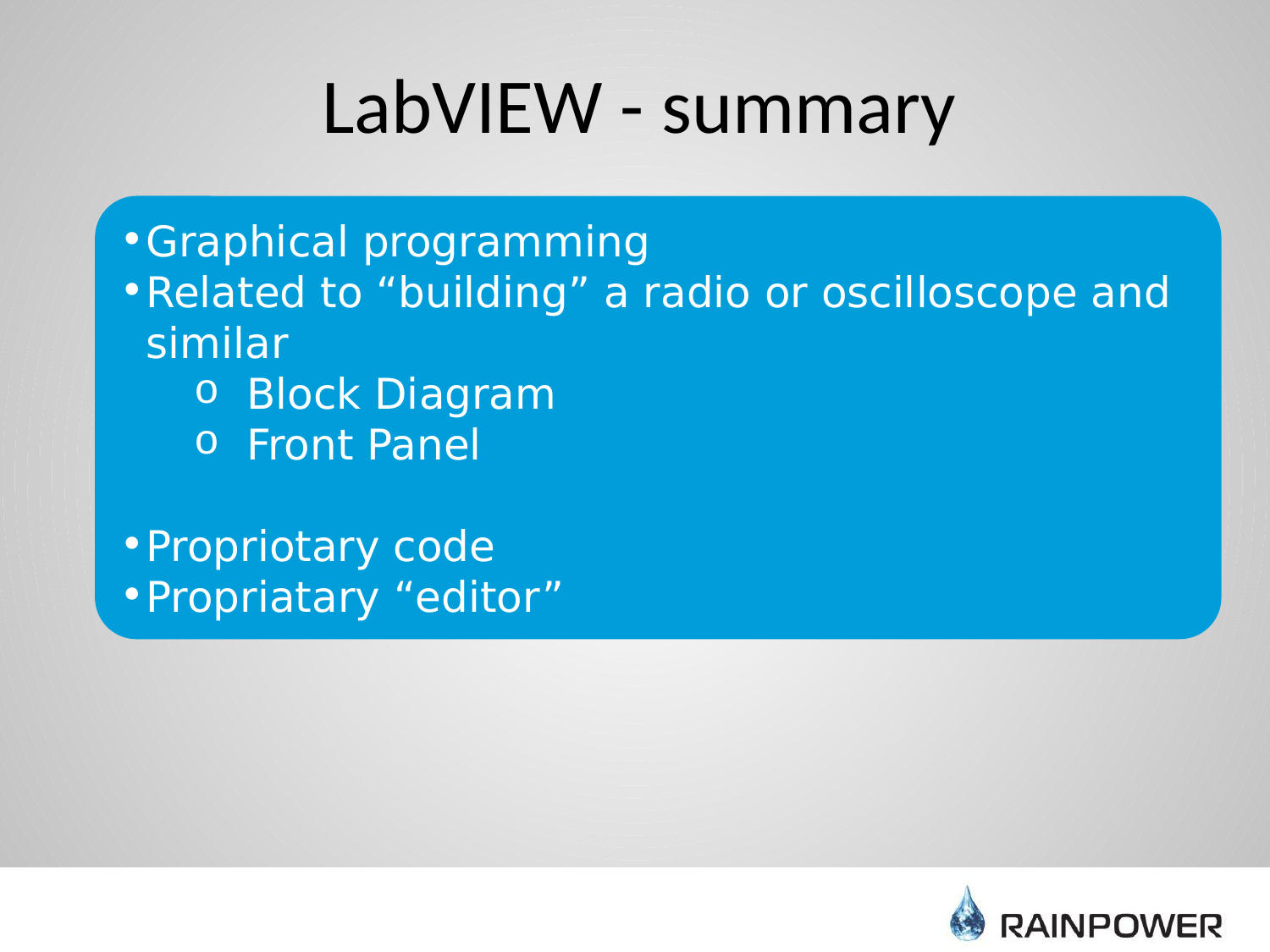

# LabVIEW - summary
Graphical programming
Related to “building” a radio or oscilloscope and similar
Block Diagram
Front Panel

Propriotary code
Propriatary “editor”